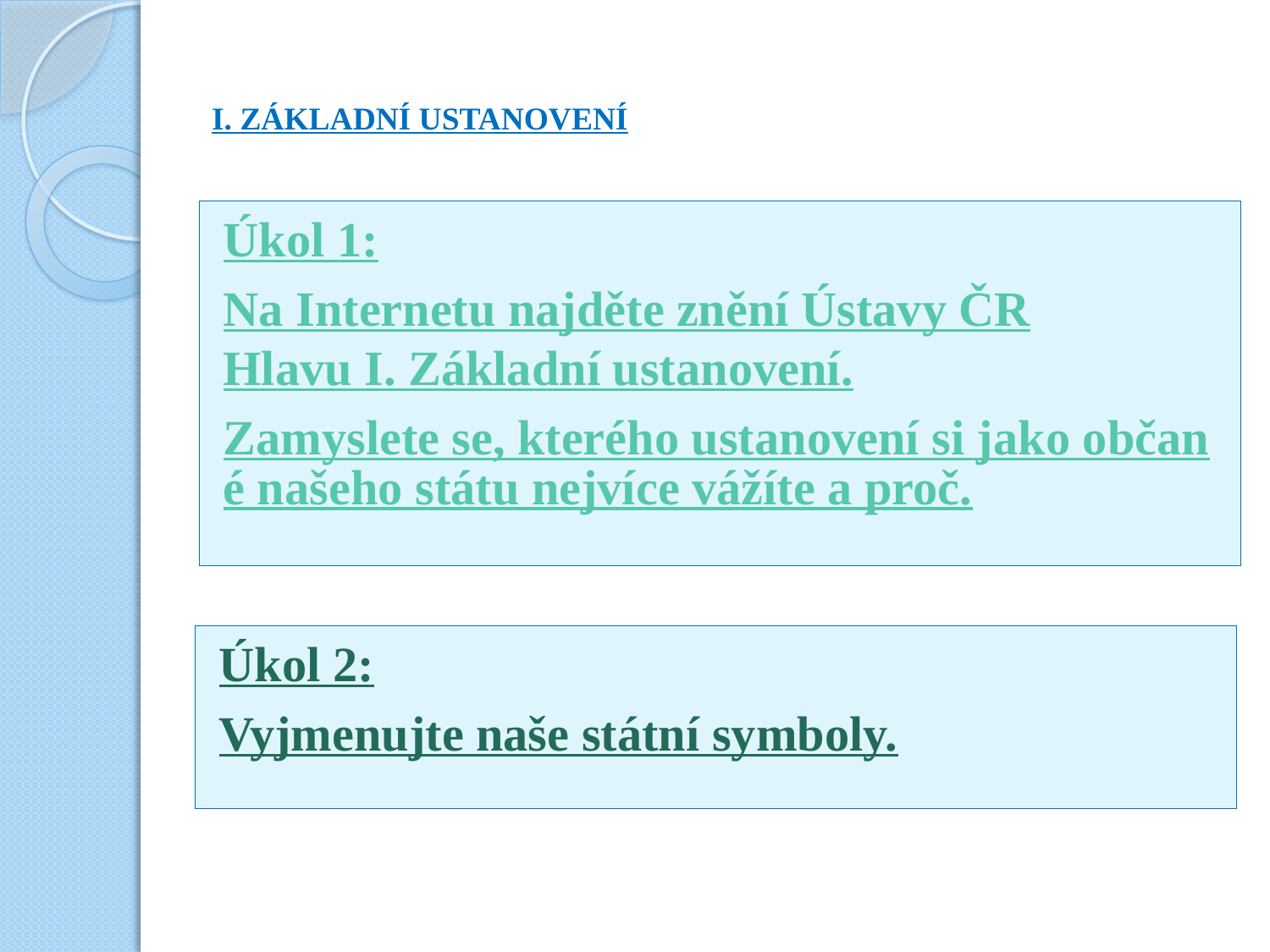

# I. ZÁKLADNÍ USTANOVENÍ
Úkol 1:
Na Internetu najděte znění Ústavy ČR
Hlavu I. Základní ustanovení.
Zamyslete se, kterého ustanovení si jako občané našeho státu nejvíce vážíte a proč.
Úkol 2:
Vyjmenujte naše státní symboly.